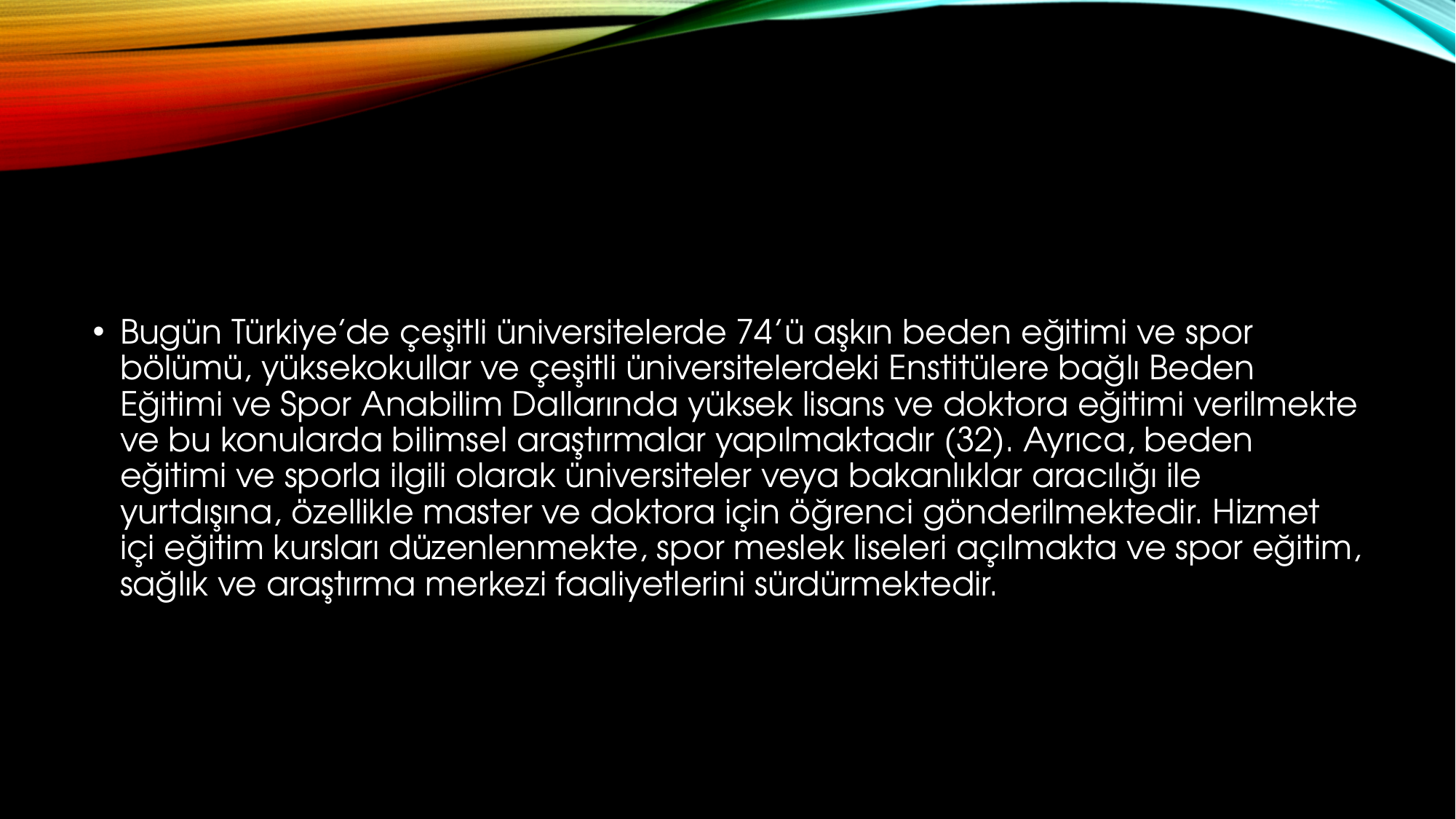

#
Bugün Türkiye’de çeşitli üniversitelerde 74’ü aşkın beden eğitimi ve spor bölümü, yüksekokullar ve çeşitli üniversitelerdeki Enstitülere bağlı Beden Eğitimi ve Spor Anabilim Dallarında yüksek lisans ve doktora eğitimi verilmekte ve bu konularda bilimsel araştırmalar yapılmaktadır (32). Ayrıca, beden eğitimi ve sporla ilgili olarak üniversiteler veya bakanlıklar aracılığı ile yurtdışına, özellikle master ve doktora için öğrenci gönderilmektedir. Hizmet içi eğitim kursları düzenlenmekte, spor meslek liseleri açılmakta ve spor eğitim, sağlık ve araştırma merkezi faaliyetlerini sürdürmektedir.